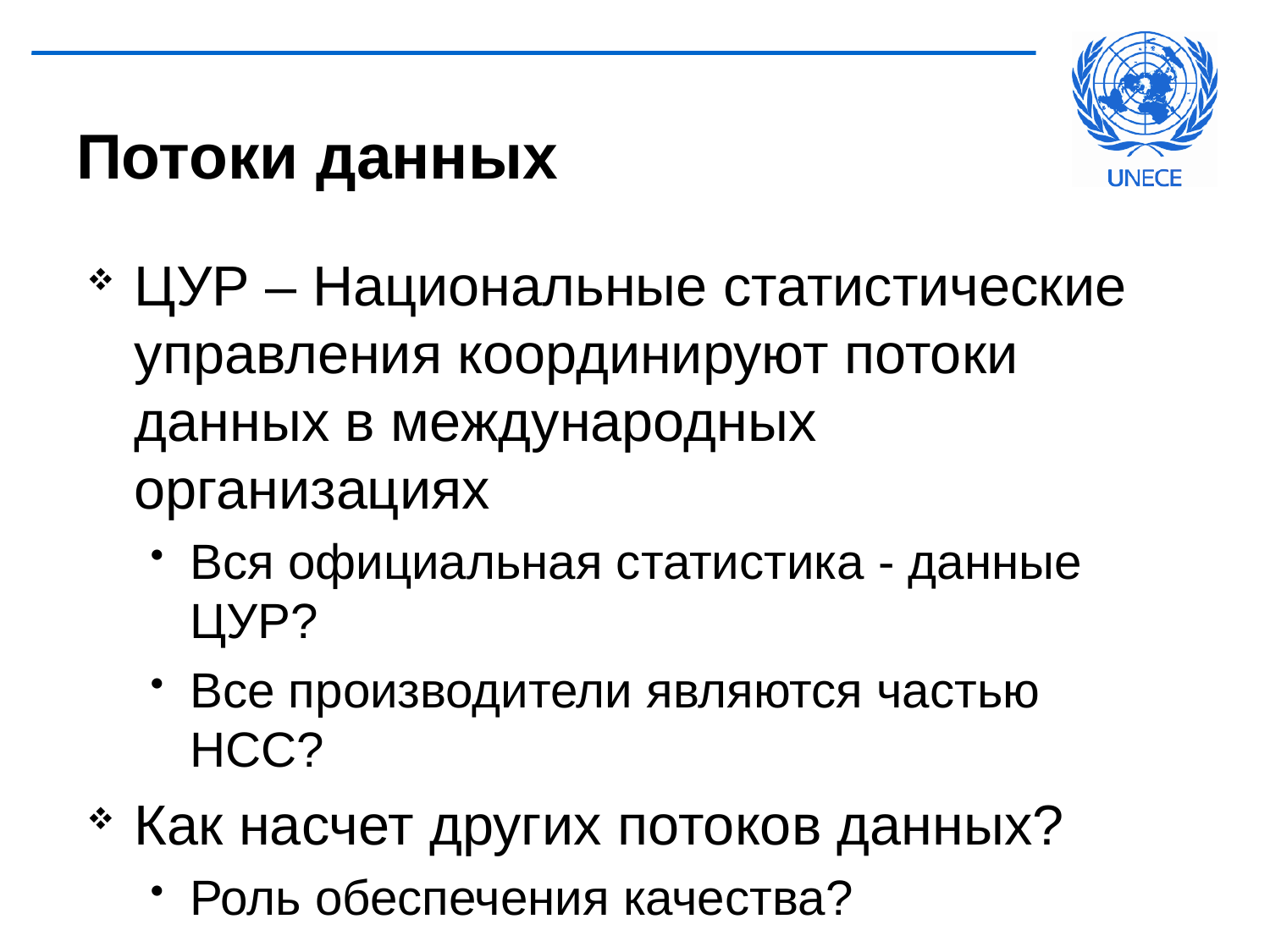

# Потоки данных
ЦУР – Национальные статистические управления координируют потоки данных в международных организациях
Вся официальная статистика - данные ЦУР?
Все производители являются частью НСС?
Как насчет других потоков данных?
Роль обеспечения качества?